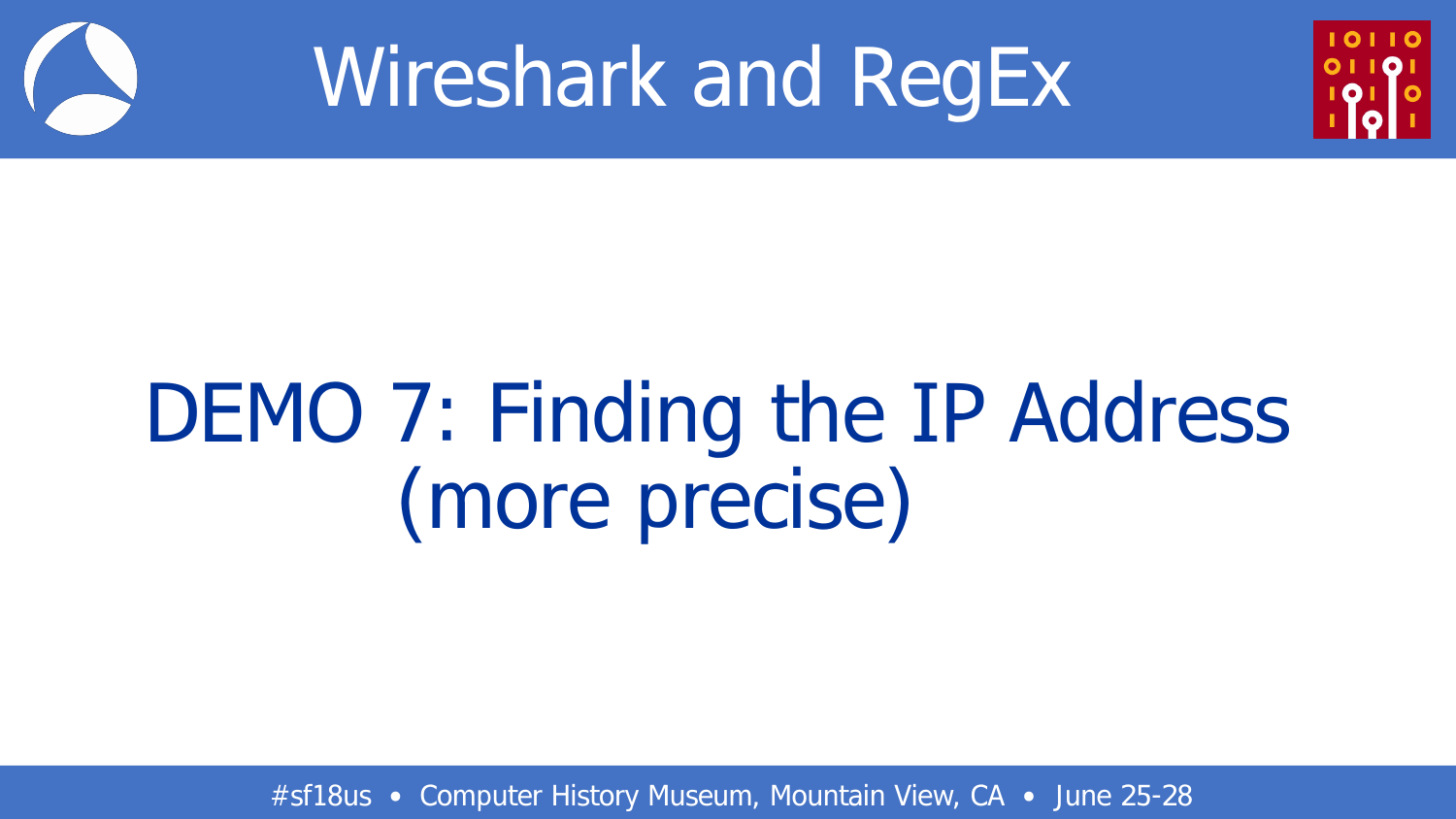

# Wireshark and RegEx

  DEMO 7: Finding the IP Address
            (more precise)
This Photo by Unknown Author is licensed under CC BY-NC